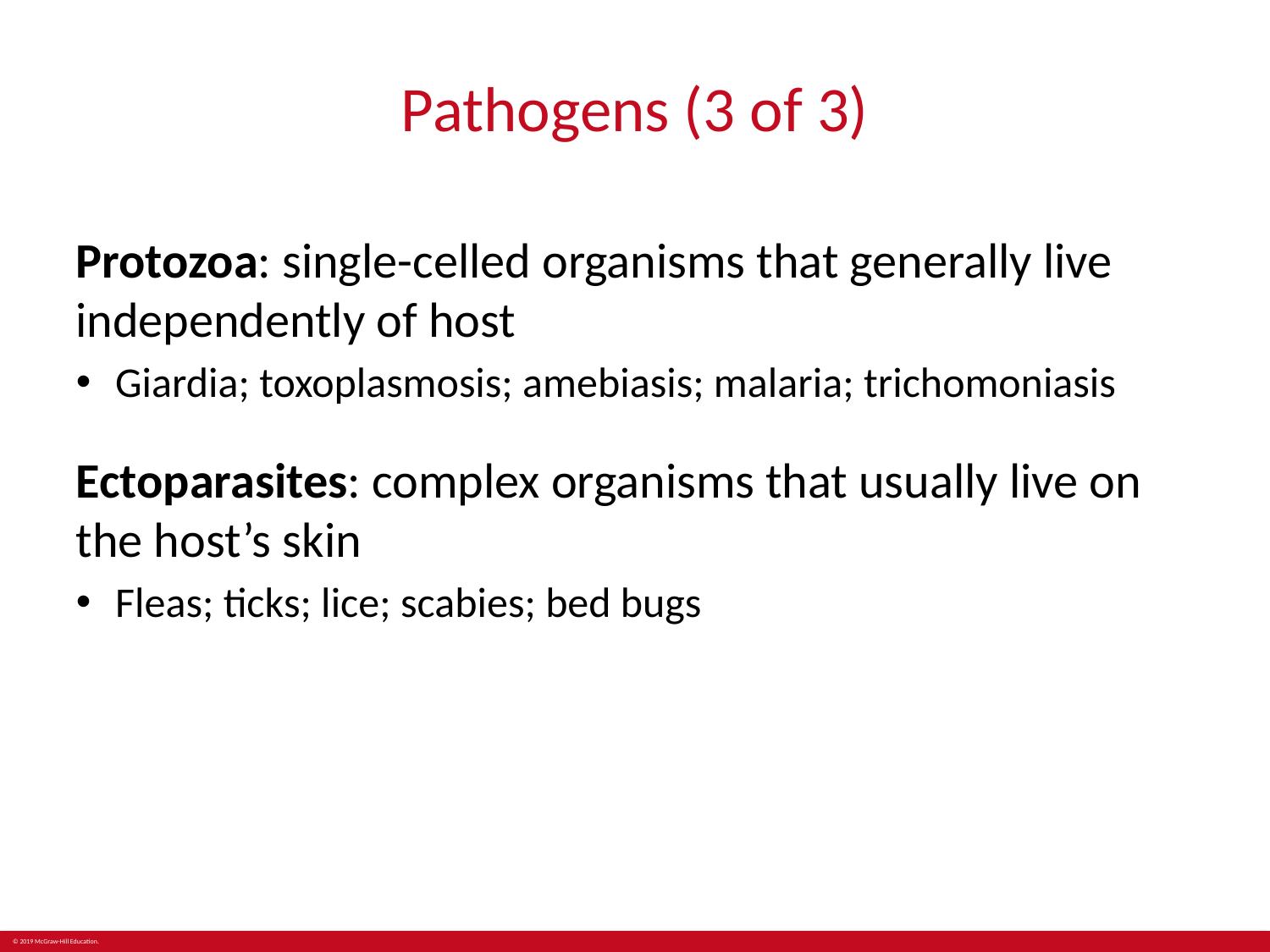

# Pathogens (3 of 3)
Protozoa: single-celled organisms that generally live independently of host
Giardia; toxoplasmosis; amebiasis; malaria; trichomoniasis
Ectoparasites: complex organisms that usually live on the host’s skin
Fleas; ticks; lice; scabies; bed bugs